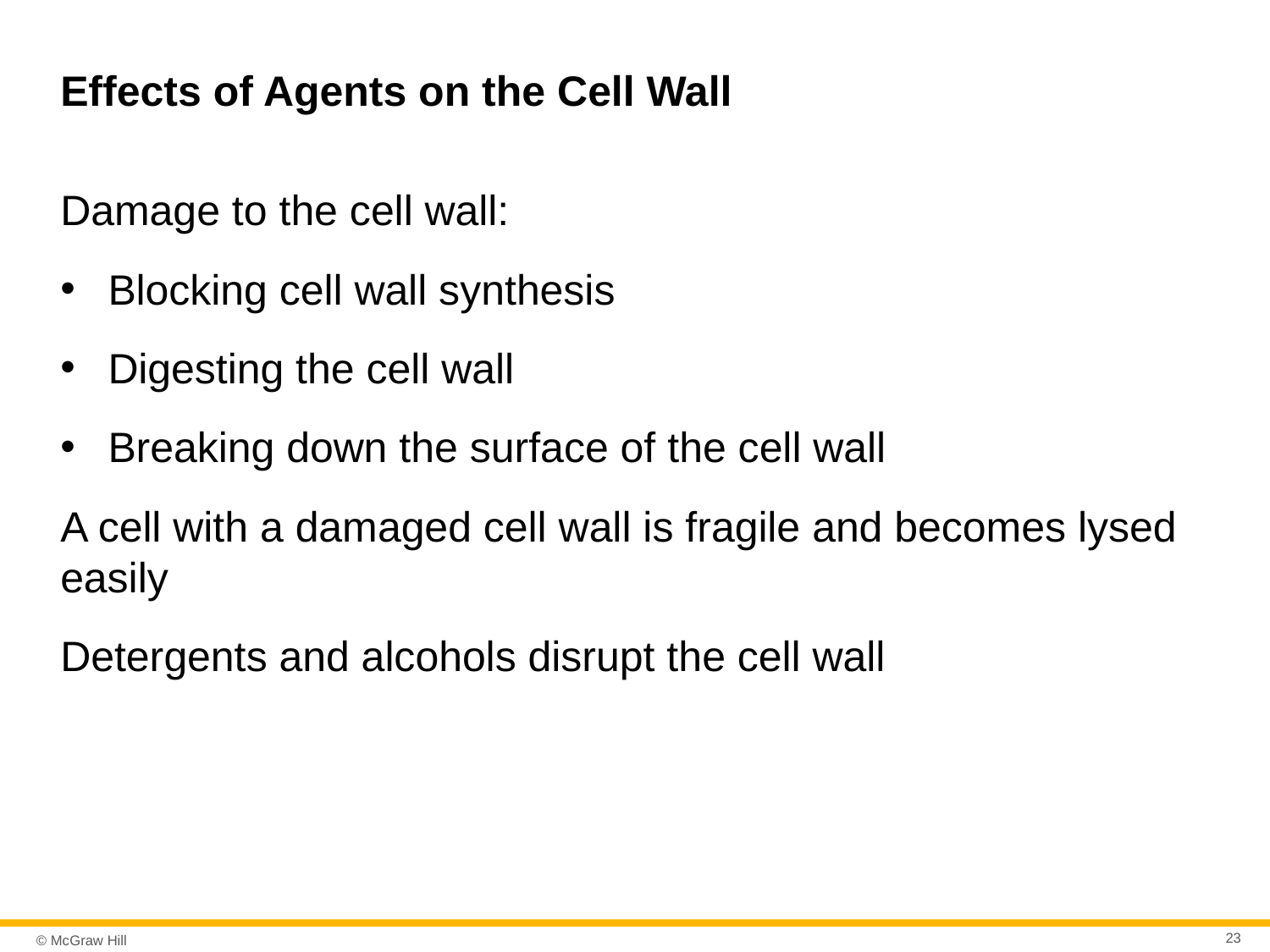

# Effects of Agents on the Cell Wall
Damage to the cell wall:
Blocking cell wall synthesis
Digesting the cell wall
Breaking down the surface of the cell wall
A cell with a damaged cell wall is fragile and becomes lysed easily
Detergents and alcohols disrupt the cell wall